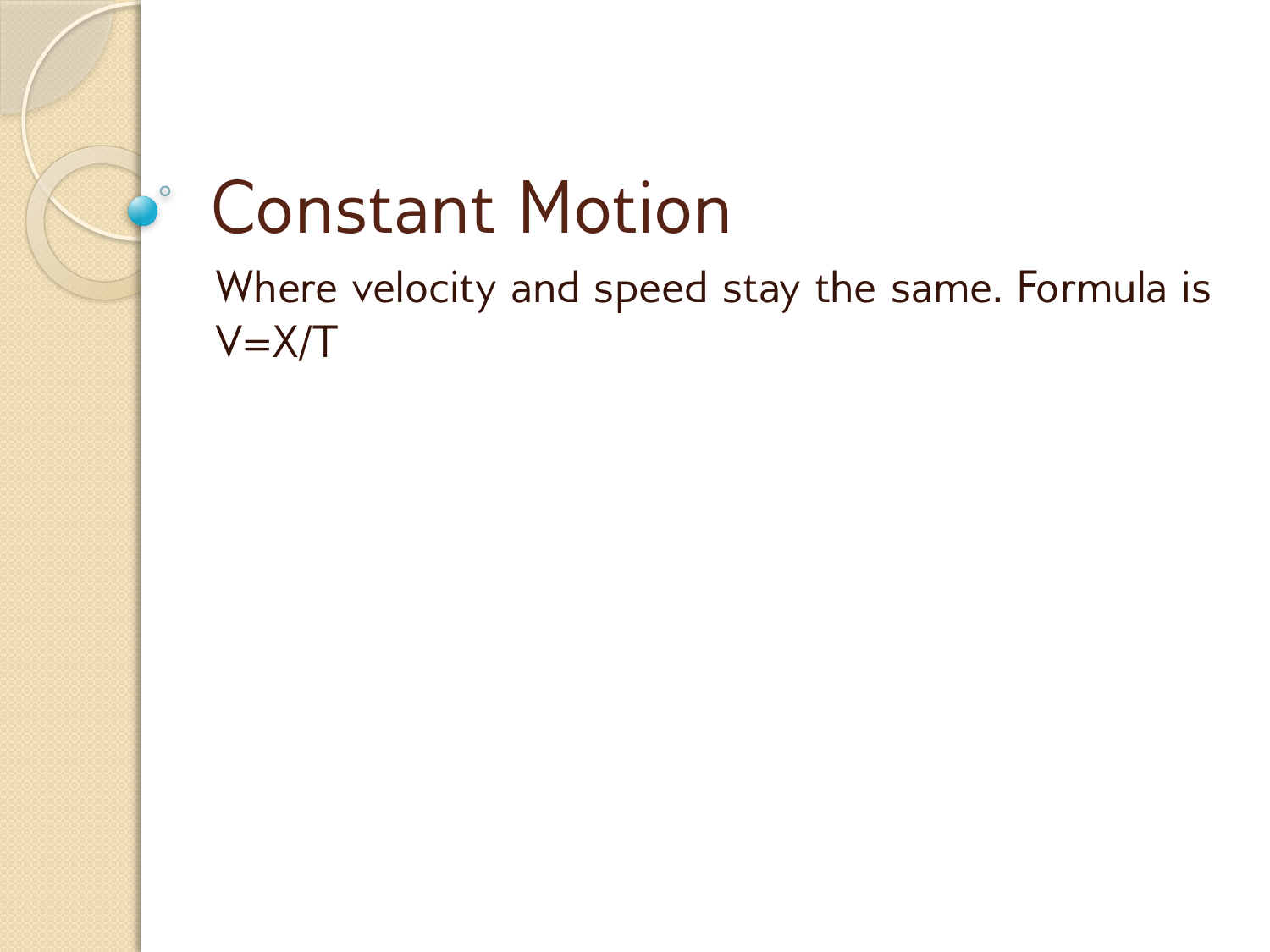

# Constant Motion
Where velocity and speed stay the same. Formula is V=X/T